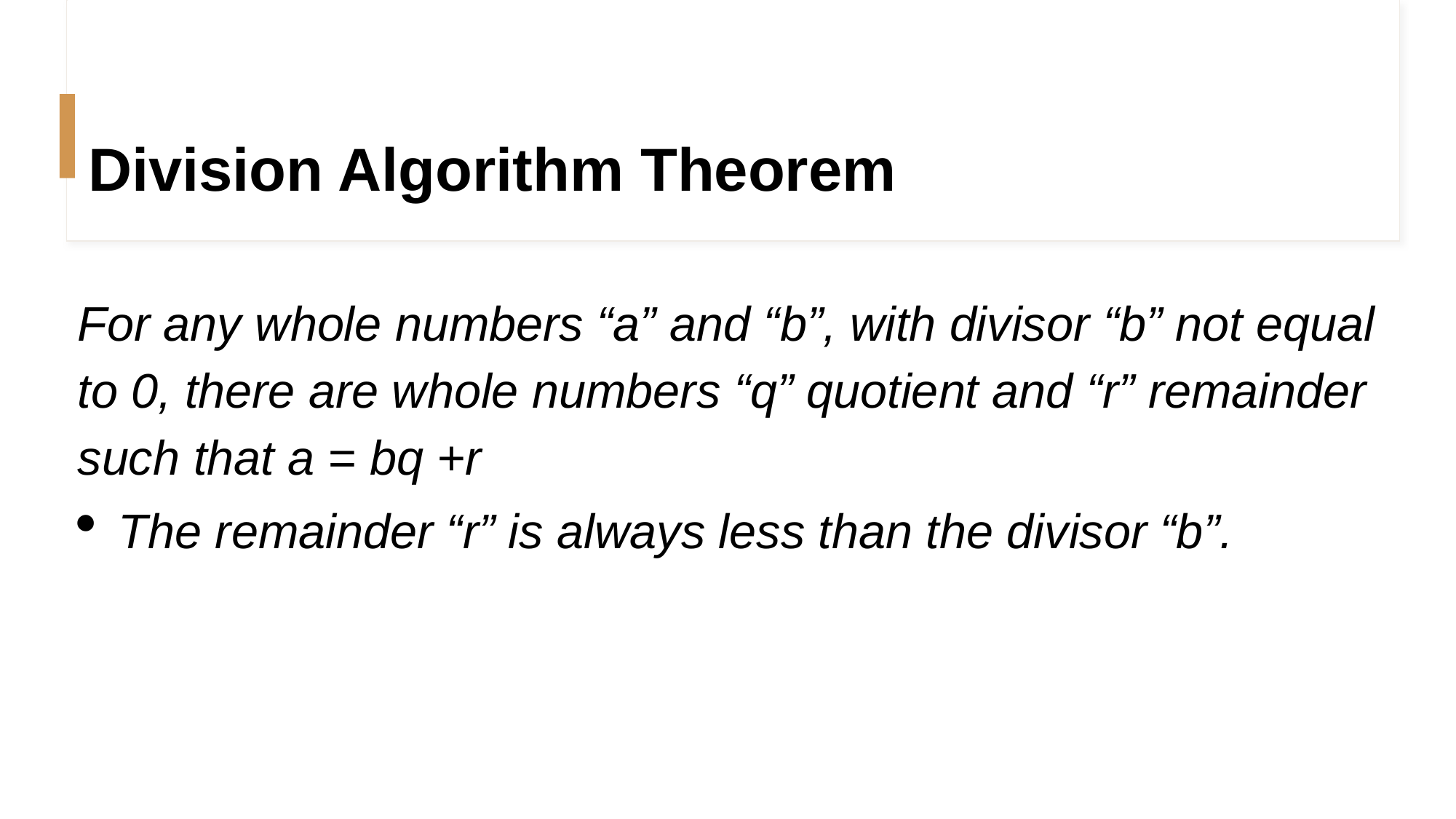

# Division Algorithm Theorem
For any whole numbers “a” and “b”, with divisor “b” not equal to 0, there are whole numbers “q” quotient and “r” remainder such that a = bq +r
The remainder “r” is always less than the divisor “b”.